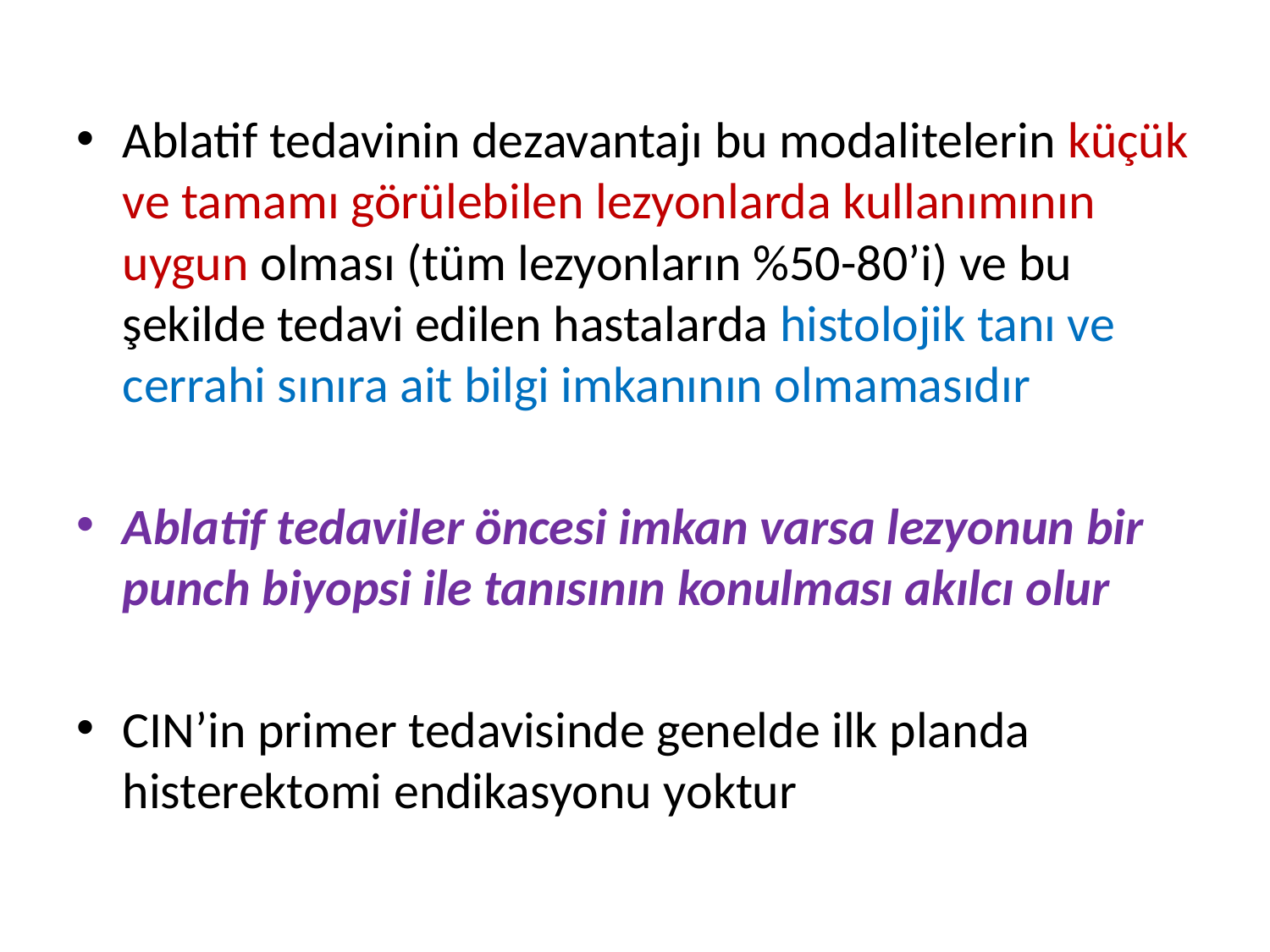

Ablatif tedavinin dezavantajı bu modalitelerin küçük ve tamamı görülebilen lezyonlarda kullanımının uygun olması (tüm lezyonların %50-80’i) ve bu şekilde tedavi edilen hastalarda histolojik tanı ve cerrahi sınıra ait bilgi imkanının olmamasıdır

Ablatif tedaviler öncesi imkan varsa lezyonun bir punch biyopsi ile tanısının konulması akılcı olur

CIN’in primer tedavisinde genelde ilk planda histerektomi endikasyonu yoktur